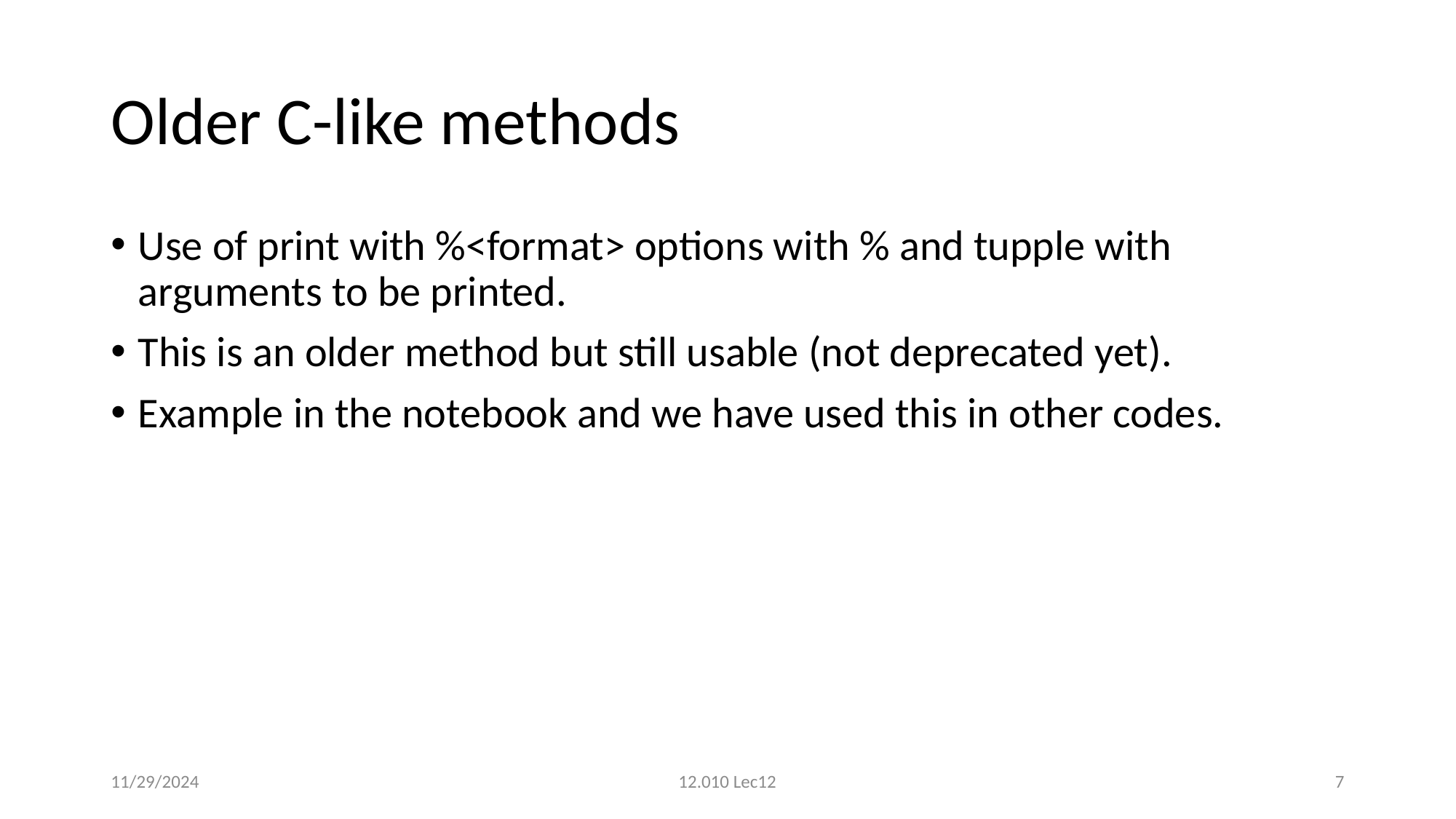

# Older C-like methods
Use of print with %<format> options with % and tupple with arguments to be printed.
This is an older method but still usable (not deprecated yet).
Example in the notebook and we have used this in other codes.
11/29/2024
12.010 Lec12
7